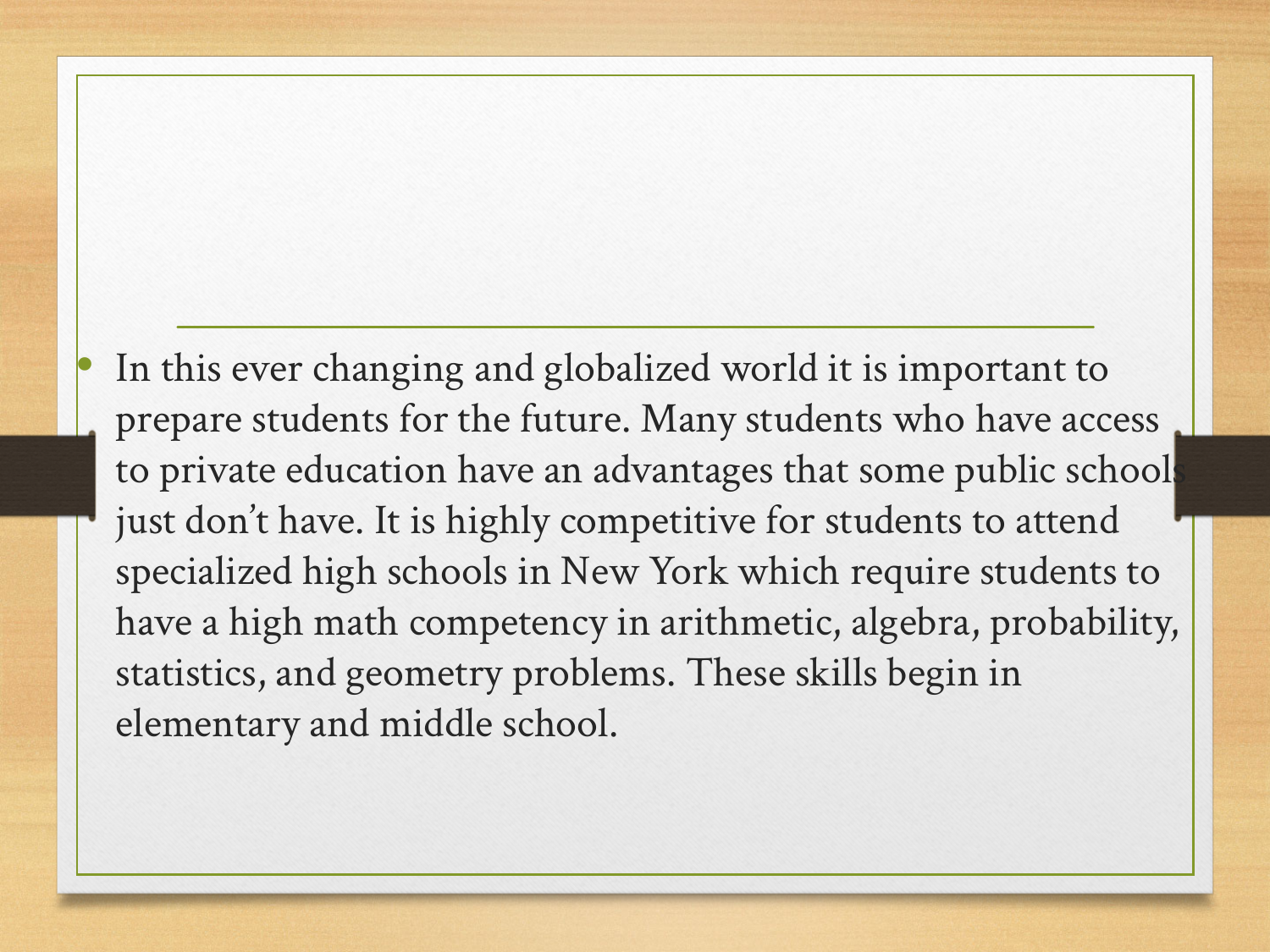

In this ever changing and globalized world it is important to prepare students for the future. Many students who have access to private education have an advantages that some public schools just don’t have. It is highly competitive for students to attend  specialized high schools in New York which require students to have a high math competency in arithmetic, algebra, probability, statistics, and geometry problems. These skills begin in elementary and middle school.